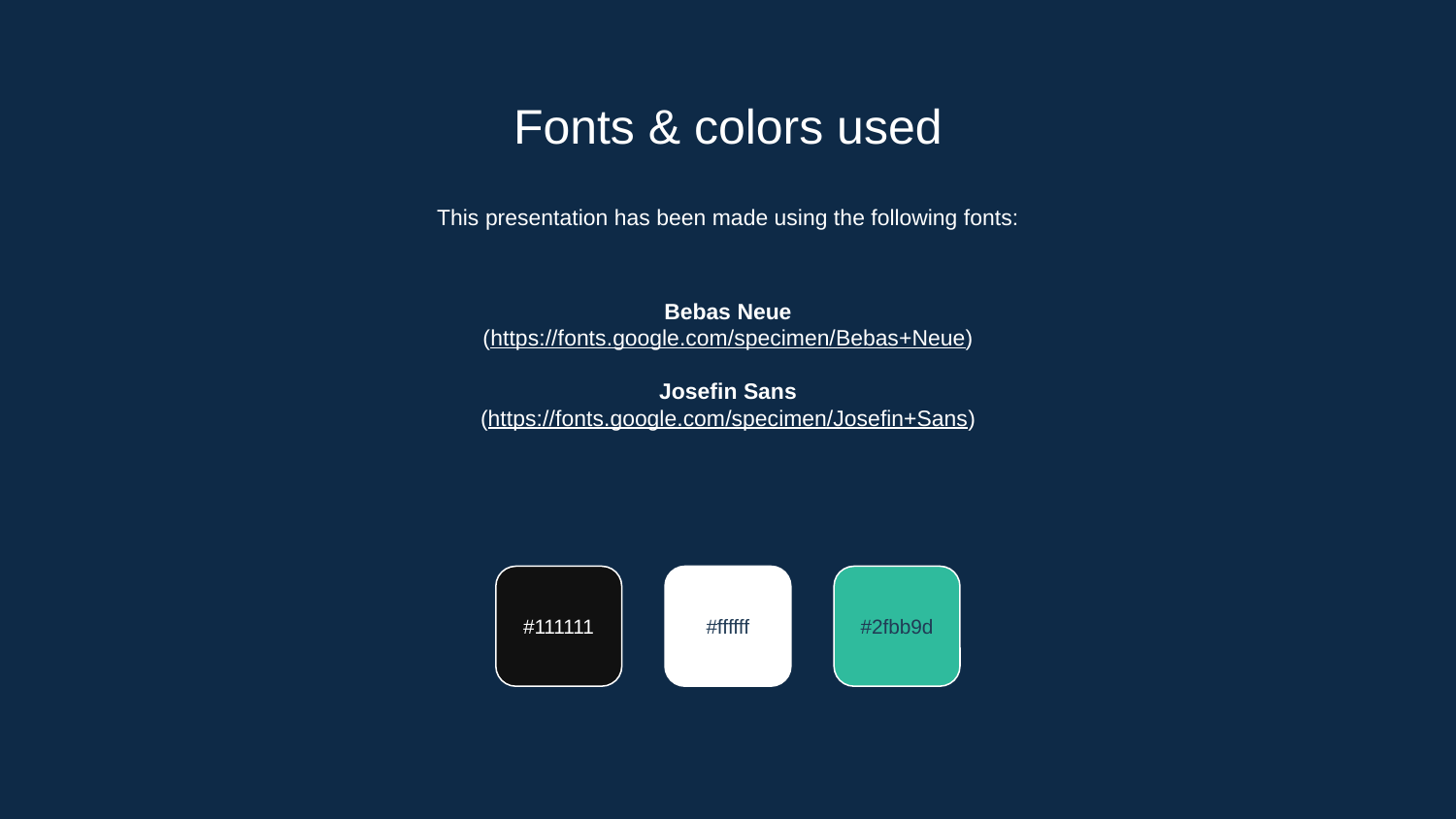

# Fonts & colors used
This presentation has been made using the following fonts:

Bebas Neue
(https://fonts.google.com/specimen/Bebas+Neue)

Josefin Sans
(https://fonts.google.com/specimen/Josefin+Sans)

#111111
#ffffff
#2fbb9d